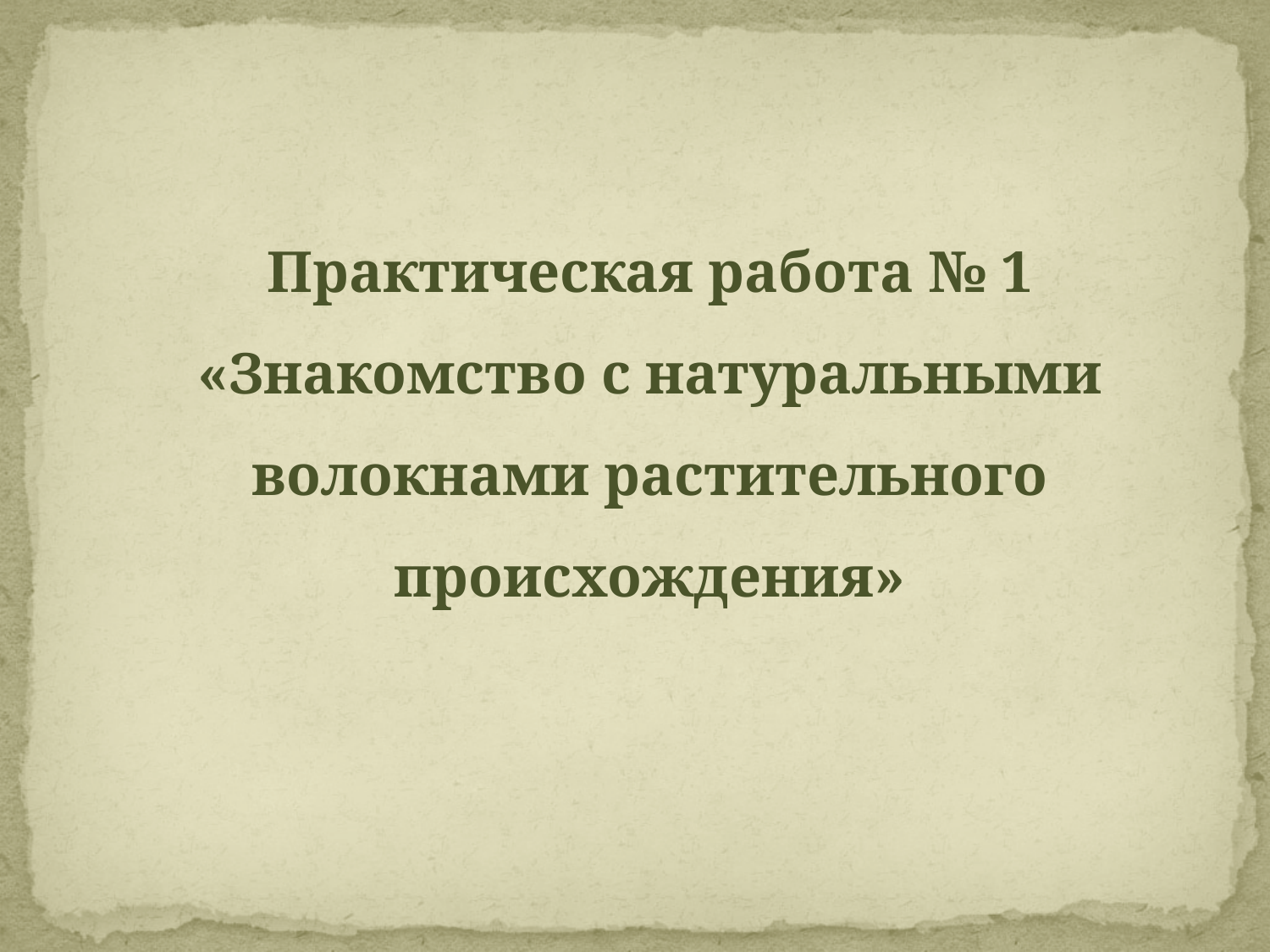

Практическая работа № 1 «Знакомство с натуральными волокнами растительного происхождения»